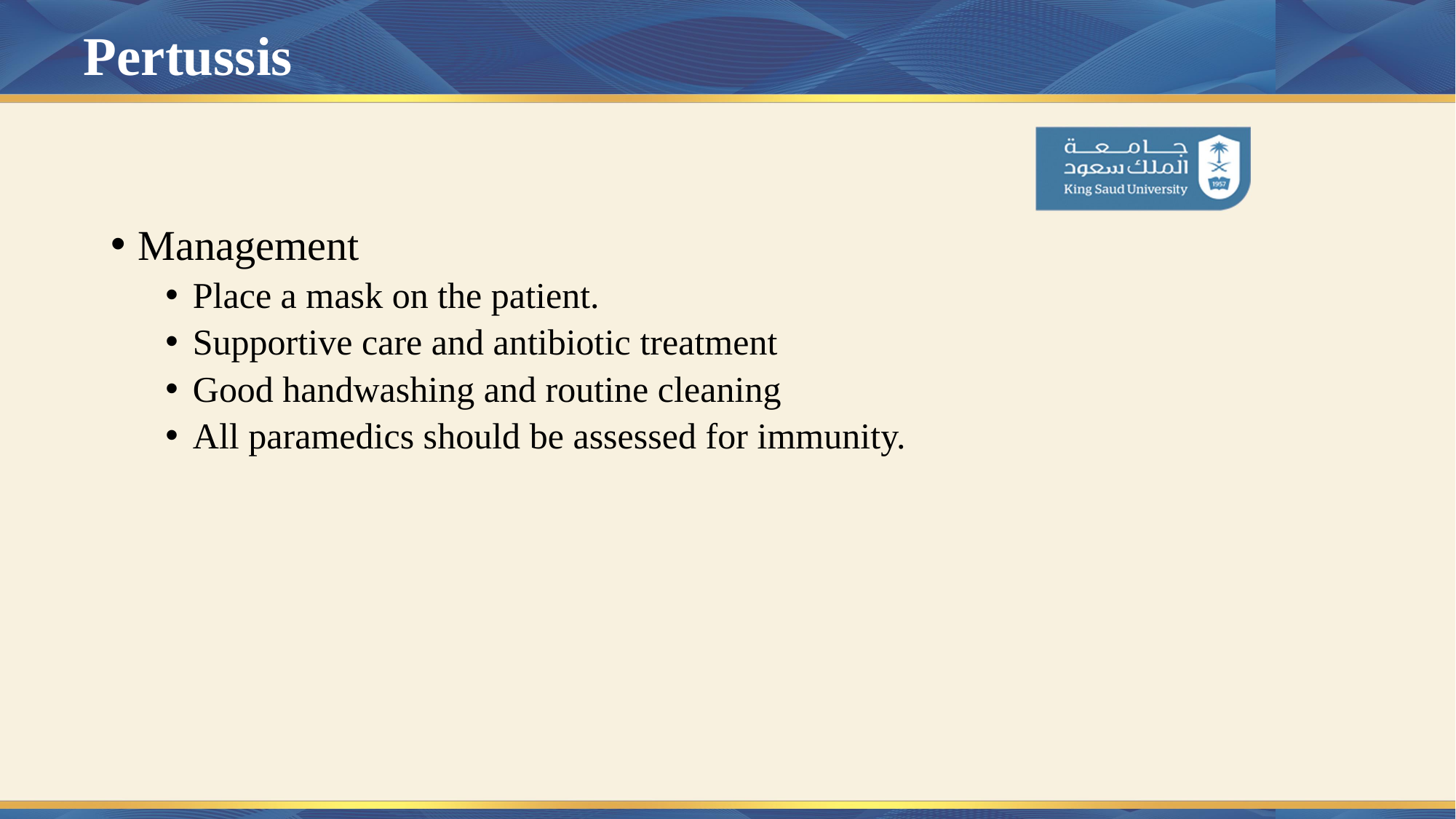

# Pertussis
Management
Place a mask on the patient.
Supportive care and antibiotic treatment
Good handwashing and routine cleaning
All paramedics should be assessed for immunity.